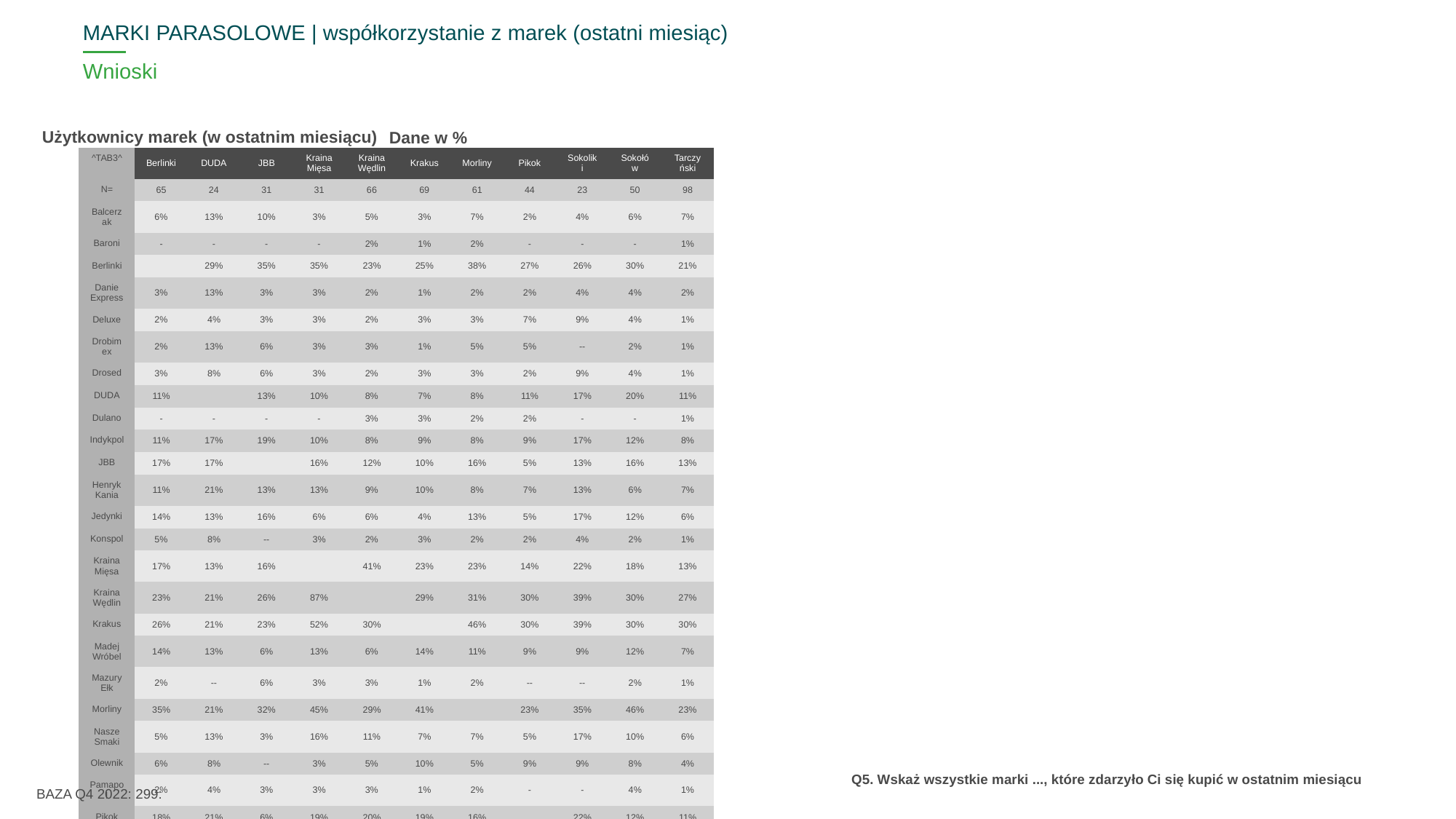

MARKI PARASOLOWE | współkorzystanie z marek (ostatni miesiąc)
# Wnioski
Użytkownicy marek (w ostatnim miesiącu)
Dane w %
| ^TAB3^ | Berlinki | DUDA | JBB | Kraina Mięsa | Kraina Wędlin | Krakus | Morliny | Pikok | Sokoliki | Sokołów | Tarczyński |
| --- | --- | --- | --- | --- | --- | --- | --- | --- | --- | --- | --- |
| N= | 65 | 24 | 31 | 31 | 66 | 69 | 61 | 44 | 23 | 50 | 98 |
| Balcerzak | 6% | 13% | 10% | 3% | 5% | 3% | 7% | 2% | 4% | 6% | 7% |
| Baroni | - | - | - | - | 2% | 1% | 2% | - | - | - | 1% |
| Berlinki |  | 29% | 35% | 35% | 23% | 25% | 38% | 27% | 26% | 30% | 21% |
| Danie Express | 3% | 13% | 3% | 3% | 2% | 1% | 2% | 2% | 4% | 4% | 2% |
| Deluxe | 2% | 4% | 3% | 3% | 2% | 3% | 3% | 7% | 9% | 4% | 1% |
| Drobimex | 2% | 13% | 6% | 3% | 3% | 1% | 5% | 5% | -- | 2% | 1% |
| Drosed | 3% | 8% | 6% | 3% | 2% | 3% | 3% | 2% | 9% | 4% | 1% |
| DUDA | 11% |  | 13% | 10% | 8% | 7% | 8% | 11% | 17% | 20% | 11% |
| Dulano | - | - | - | - | 3% | 3% | 2% | 2% | - | - | 1% |
| Indykpol | 11% | 17% | 19% | 10% | 8% | 9% | 8% | 9% | 17% | 12% | 8% |
| JBB | 17% | 17% |  | 16% | 12% | 10% | 16% | 5% | 13% | 16% | 13% |
| Henryk Kania | 11% | 21% | 13% | 13% | 9% | 10% | 8% | 7% | 13% | 6% | 7% |
| Jedynki | 14% | 13% | 16% | 6% | 6% | 4% | 13% | 5% | 17% | 12% | 6% |
| Konspol | 5% | 8% | -- | 3% | 2% | 3% | 2% | 2% | 4% | 2% | 1% |
| Kraina Mięsa | 17% | 13% | 16% |  | 41% | 23% | 23% | 14% | 22% | 18% | 13% |
| Kraina Wędlin | 23% | 21% | 26% | 87% |  | 29% | 31% | 30% | 39% | 30% | 27% |
| Krakus | 26% | 21% | 23% | 52% | 30% |  | 46% | 30% | 39% | 30% | 30% |
| Madej Wróbel | 14% | 13% | 6% | 13% | 6% | 14% | 11% | 9% | 9% | 12% | 7% |
| Mazury Ełk | 2% | -- | 6% | 3% | 3% | 1% | 2% | -- | -- | 2% | 1% |
| Morliny | 35% | 21% | 32% | 45% | 29% | 41% |  | 23% | 35% | 46% | 23% |
| Nasze Smaki | 5% | 13% | 3% | 16% | 11% | 7% | 7% | 5% | 17% | 10% | 6% |
| Olewnik | 6% | 8% | -- | 3% | 5% | 10% | 5% | 9% | 9% | 8% | 4% |
| Pamapol | 2% | 4% | 3% | 3% | 3% | 1% | 2% | - | - | 4% | 1% |
| Pikok | 18% | 21% | 6% | 19% | 20% | 19% | 16% |  | 22% | 12% | 11% |
| Piratki | 3% | 13% | -- | 6% | 6% | 6% | 3% | 9% | 13% | 4% | 2% |
| Profi | 3% | 4% | - | 3% | 2% | 1% | 3% | 2% | 4% | 2% | - |
| Sokoliki | 9% | 17% | 10% | 16% | 14% | 13% | 13% | 11% |  | 18% | 12% |
| Sokołów | 23% | 42% | 26% | 29% | 23% | 22% | 38% | 14% | 39% |  | 22% |
| Tarczyński | 32% | 46% | 42% | 42% | 39% | 42% | 38% | 25% | 52% | 44% |  |
| Inna | 2% | - | - | 3% | - | 1% | 2% | 2% | - | - | 2% |
| Żadna z powyższych | -- | -- | -- | -- | -- | -- | -- | -- | -- | -- | -- |

BAZA Q4 2022: 299:
Q5. Wskaż wszystkie marki ..., które zdarzyło Ci się kupić w ostatnim miesiącu